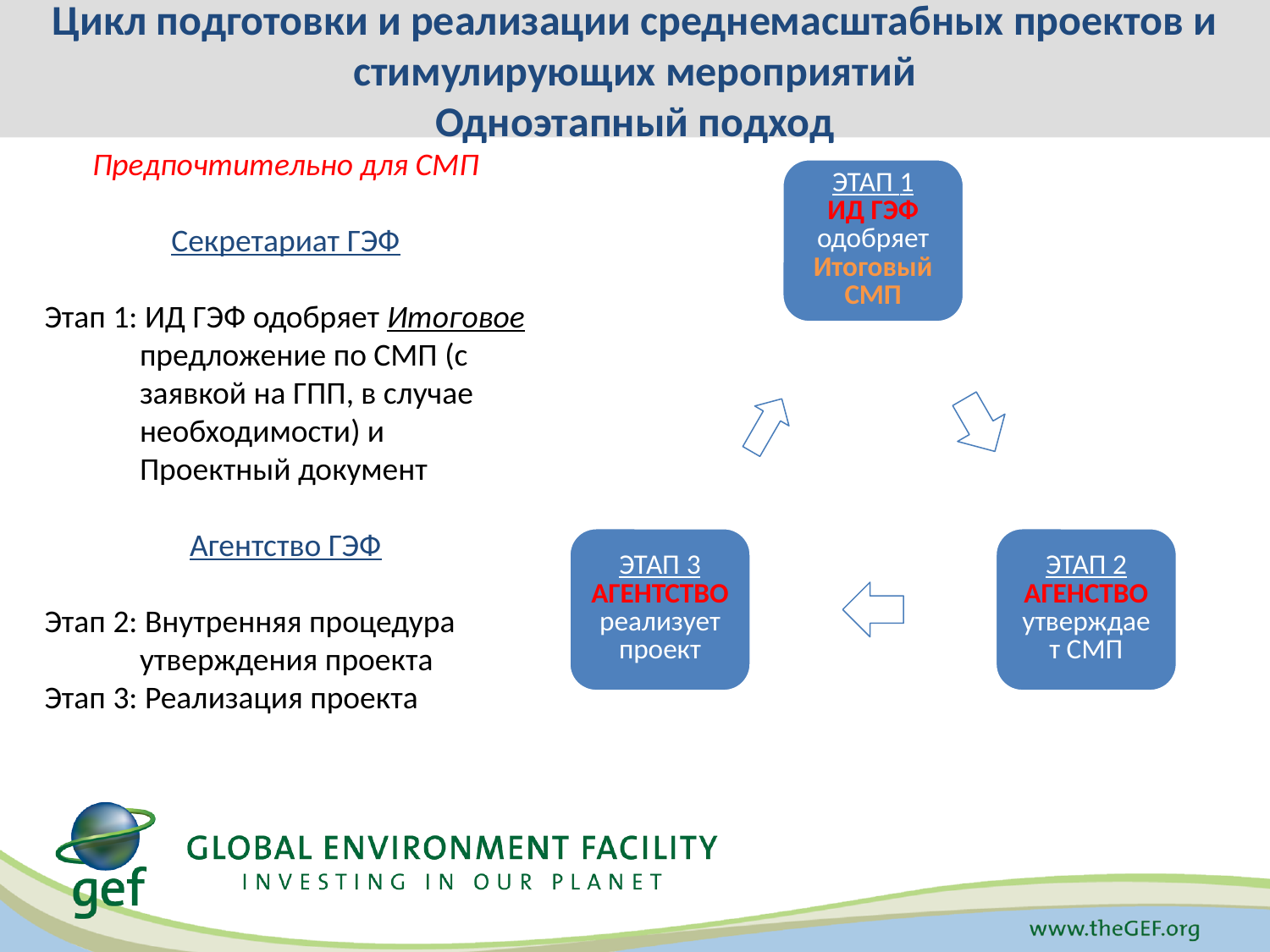

Цикл подготовки и реализации среднемасштабных проектов и стимулирующих мероприятий
Одноэтапный подход
Предпочтительно для СМП

Секретариат ГЭФ

Этап 1: ИД ГЭФ одобряет Итоговое предложение по СМП (с заявкой на ГПП, в случае необходимости) и Проектный документ

Агентство ГЭФ

Этап 2: Внутренняя процедура утверждения проекта
Этап 3: Реализация проекта

ЭТАП 1
ИД ГЭФ одобряет Итоговый СМП
ЭТАП 2
АГЕНСТВО утверждает СМП
ЭТАП 3
АГЕНТСТВО реализует проект